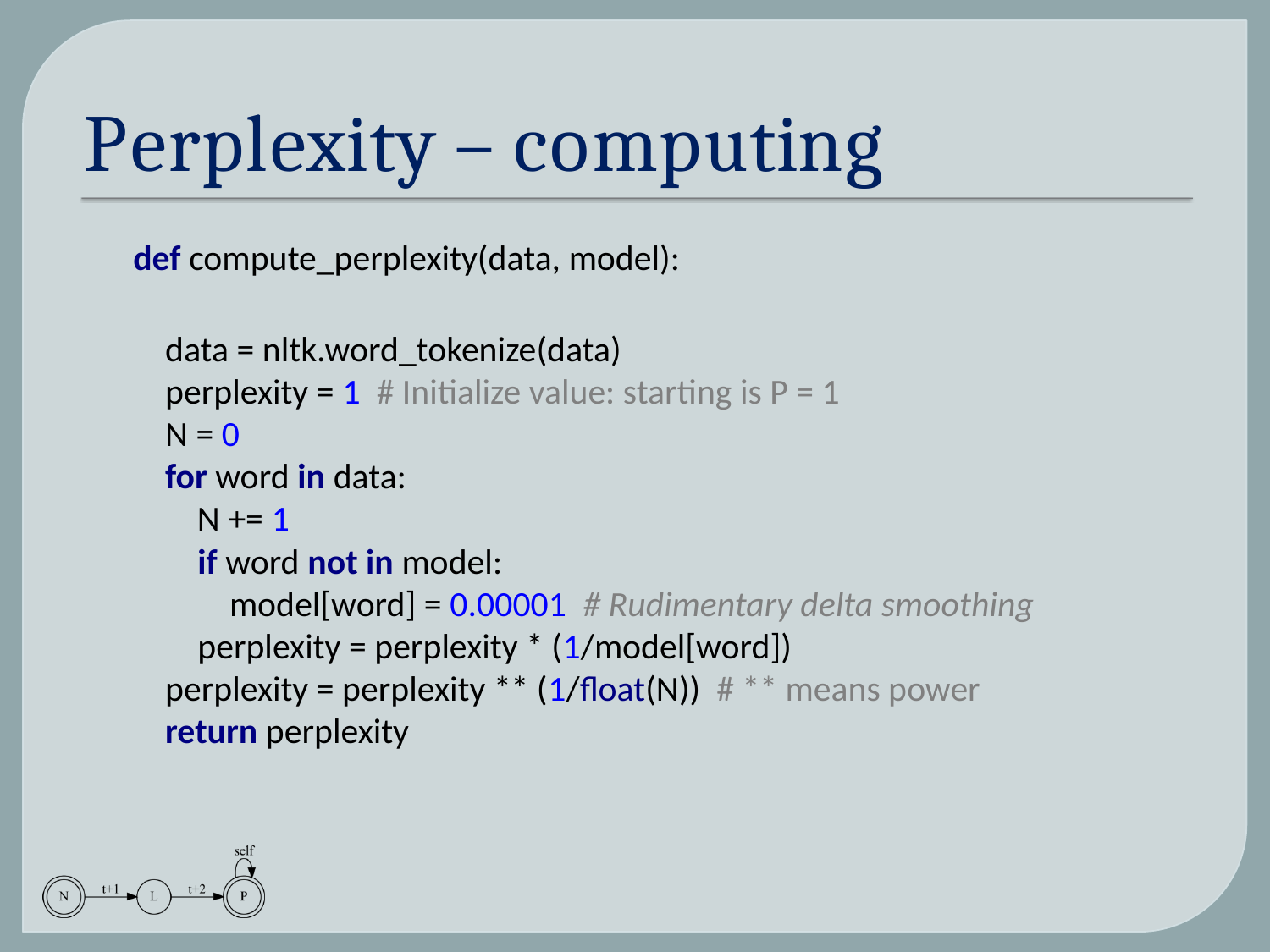

# Perplexity – computing
def compute_perplexity(data, model):
    data = nltk.word_tokenize(data)
    perplexity = 1  # Initialize value: starting is P = 1
    N = 0
    for word in data:
        N += 1
        if word not in model:
            model[word] = 0.00001  # Rudimentary delta smoothing
        perplexity = perplexity * (1/model[word])
    perplexity = perplexity ** (1/float(N))  # ** means power
    return perplexity